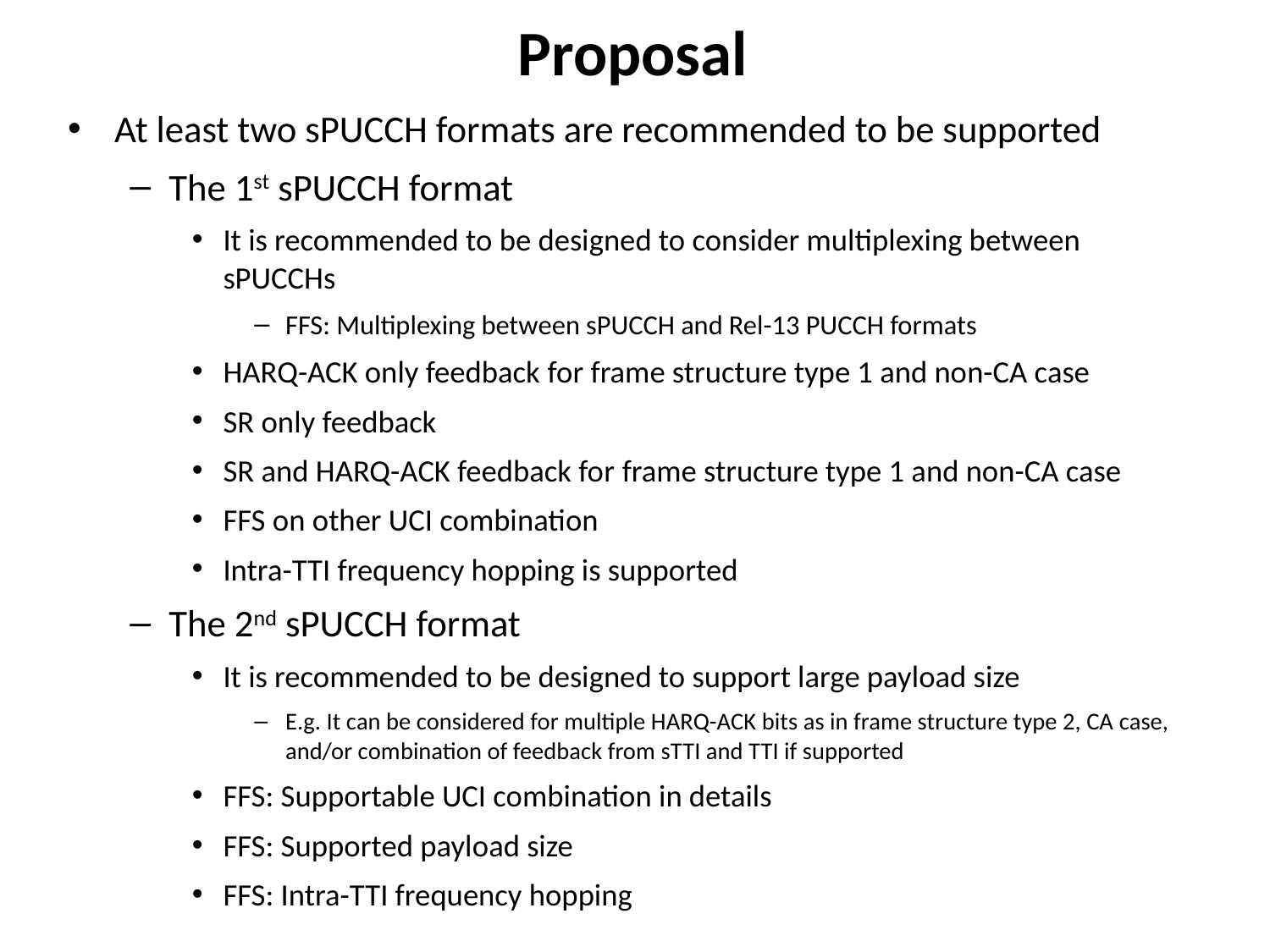

Proposal
At least two sPUCCH formats are recommended to be supported
The 1st sPUCCH format
It is recommended to be designed to consider multiplexing between sPUCCHs
FFS: Multiplexing between sPUCCH and Rel-13 PUCCH formats
HARQ-ACK only feedback for frame structure type 1 and non-CA case
SR only feedback
SR and HARQ-ACK feedback for frame structure type 1 and non-CA case
FFS on other UCI combination
Intra-TTI frequency hopping is supported
The 2nd sPUCCH format
It is recommended to be designed to support large payload size
E.g. It can be considered for multiple HARQ-ACK bits as in frame structure type 2, CA case, and/or combination of feedback from sTTI and TTI if supported
FFS: Supportable UCI combination in details
FFS: Supported payload size
FFS: Intra-TTI frequency hopping